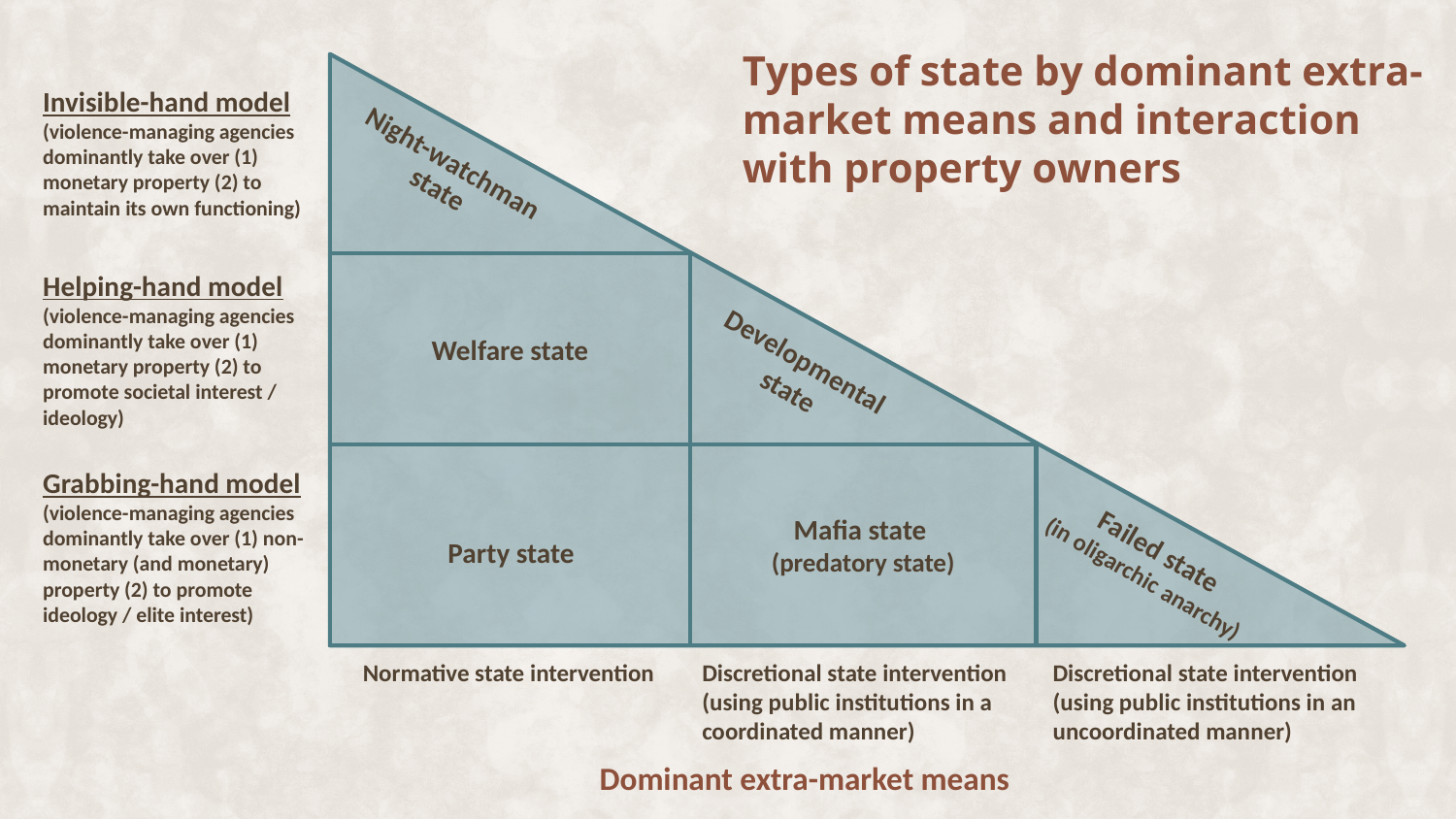

# Types of state by dominant extra-market means and interaction with property owners

Invisible-hand model (violence-managing agencies dominantly take over (1) monetary property (2) to maintain its own functioning)
Night-watchman state
Helping-hand model (violence-managing agencies dominantly take over (1) monetary property (2) to promote societal interest / ideology)

Welfare state
Developmental state

Grabbing-hand model (violence-managing agencies dominantly take over (1) non-monetary (and monetary) property (2) to promote ideology / elite interest)
Mafia state
(predatory state)
Party state
Failed state
(in oligarchic anarchy)
Normative state intervention
Discretional state intervention (using public institutions in a coordinated manner)
Discretional state intervention (using public institutions in an uncoordinated manner)

Dominant extra-market means